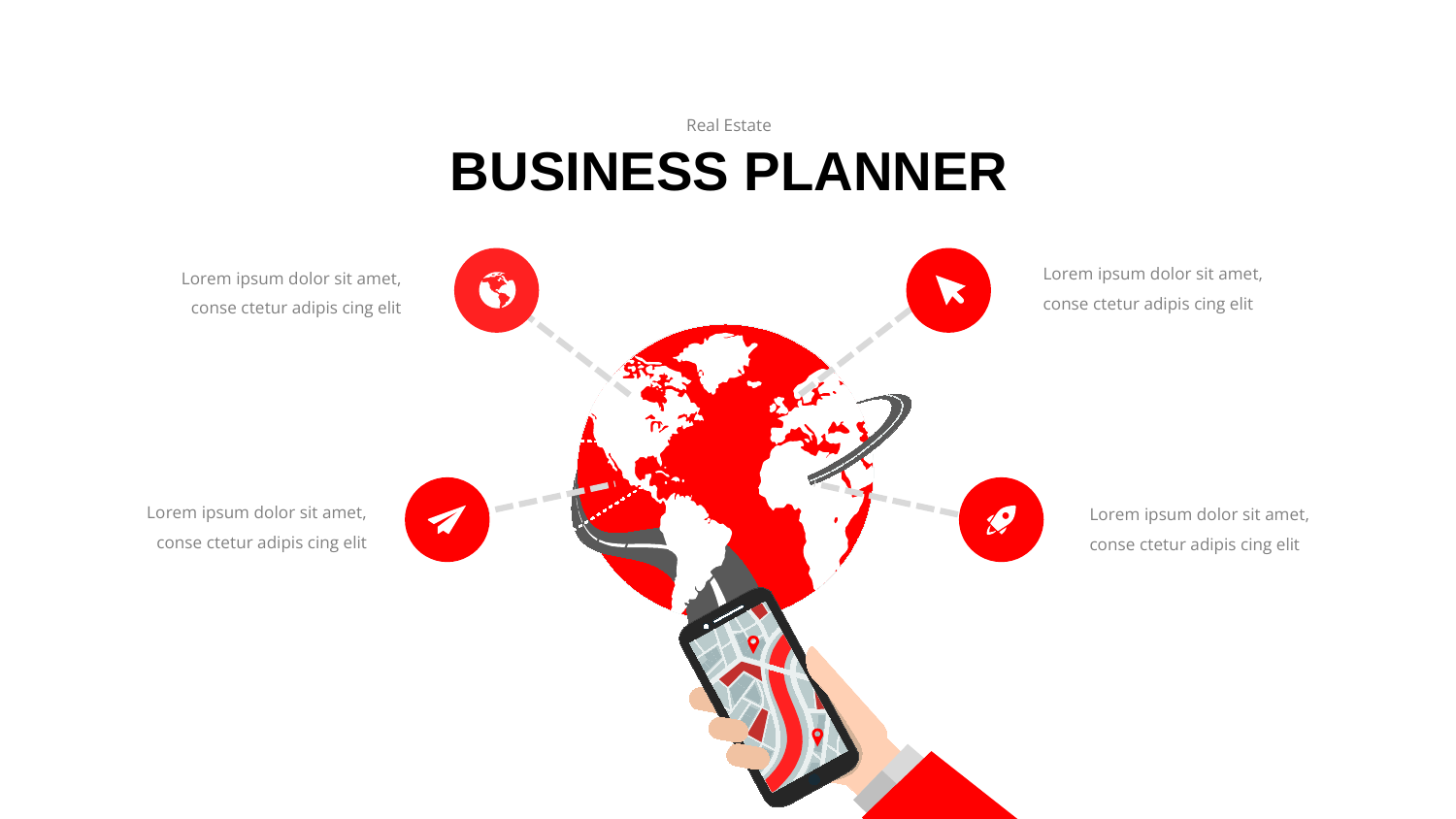

Real Estate
BUSINESS PLANNER
Lorem ipsum dolor sit amet, conse ctetur adipis cing elit

Lorem ipsum dolor sit amet, conse ctetur adipis cing elit
Lorem ipsum dolor sit amet, conse ctetur adipis cing elit
Lorem ipsum dolor sit amet, conse ctetur adipis cing elit